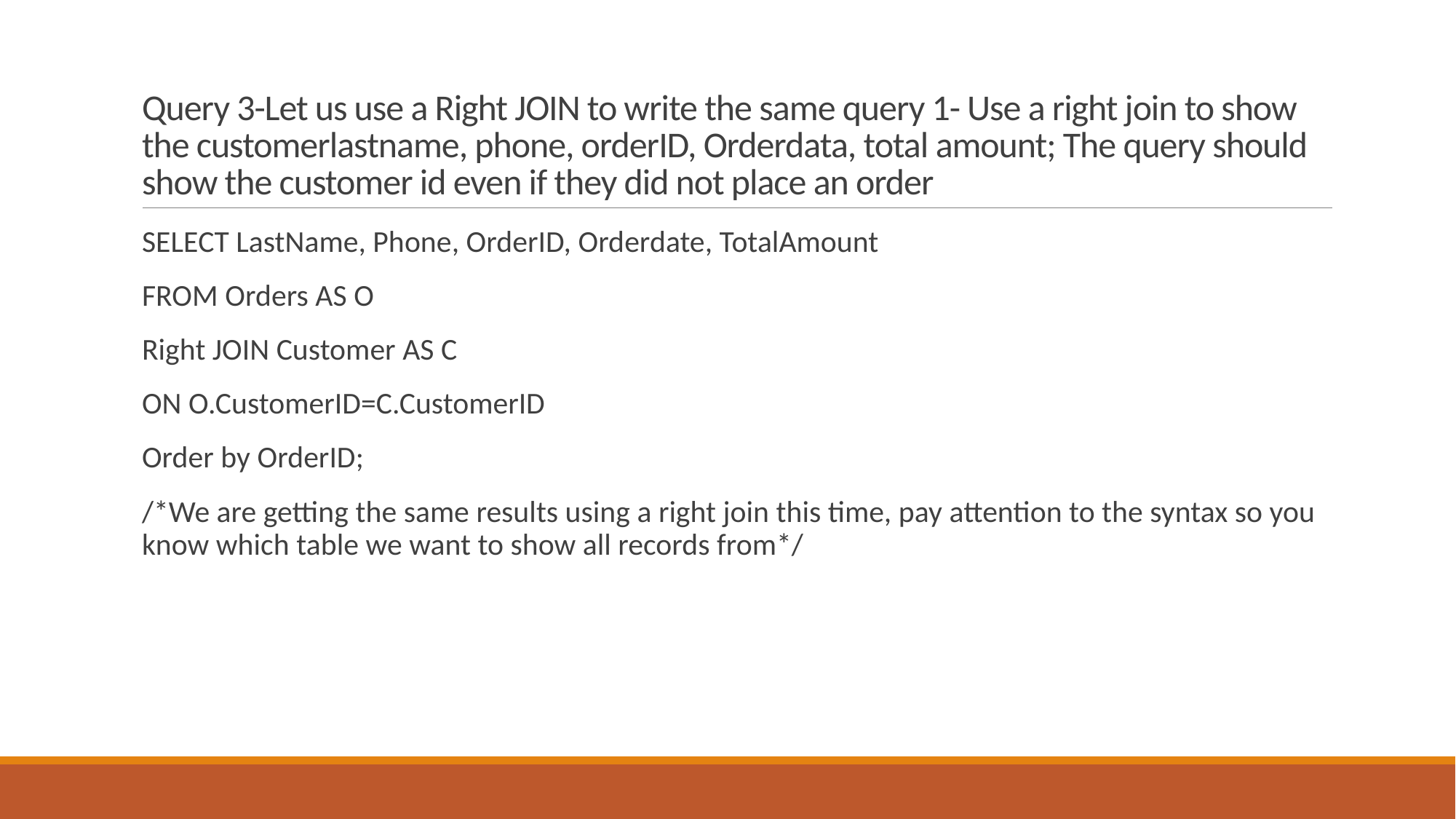

# Query 3-Let us use a Right JOIN to write the same query 1- Use a right join to show the customerlastname, phone, orderID, Orderdata, total amount; The query should show the customer id even if they did not place an order
SELECT LastName, Phone, OrderID, Orderdate, TotalAmount
FROM Orders AS O
Right JOIN Customer AS C
ON O.CustomerID=C.CustomerID
Order by OrderID;
/*We are getting the same results using a right join this time, pay attention to the syntax so you know which table we want to show all records from*/